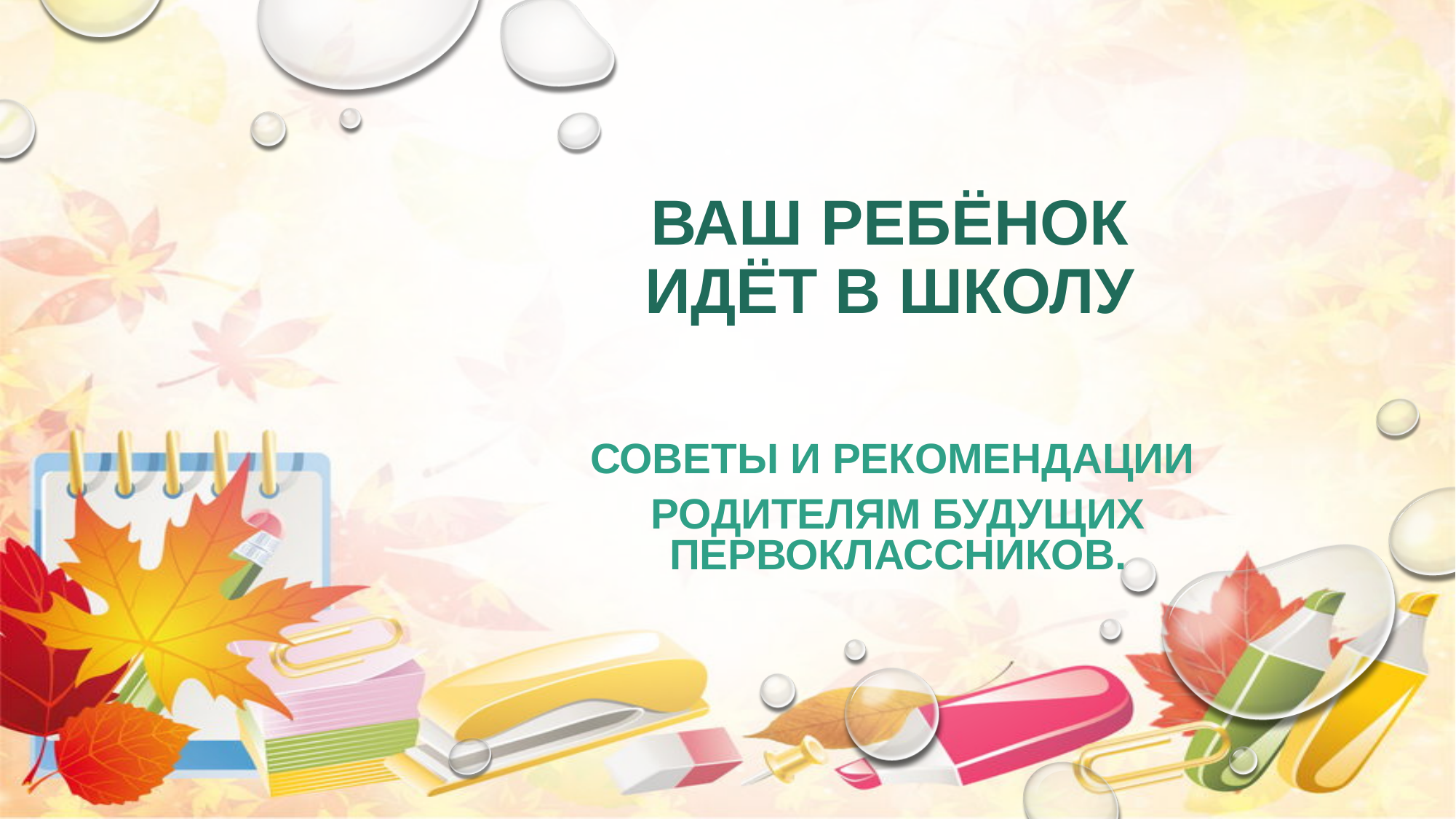

# Ваш ребёнок идёт в школу
Советы и рекомендации
родителям будущих первоклассников.